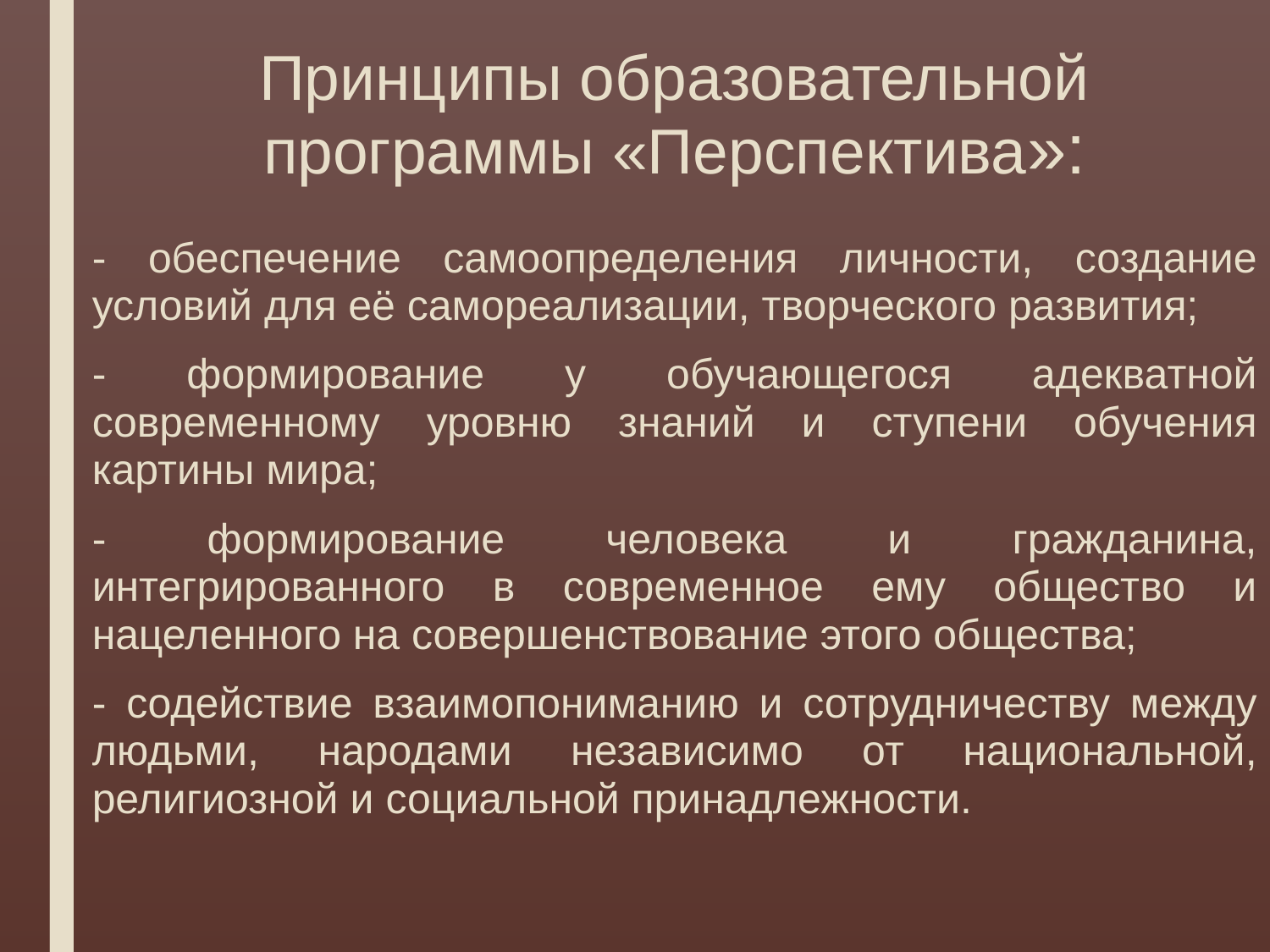

# Принципы образовательной программы «Перспектива»:
- обеспечение самоопределения личности, создание условий для её самореализации, творческого развития;
- формирование у обучающегося адекватной современному уровню знаний и ступени обучения картины мира;
- формирование человека и гражданина, интегрированного в современное ему общество и нацеленного на совершенствование этого общества;
- содействие взаимопониманию и сотрудничеству между людьми, народами независимо от национальной, религиозной и социальной принадлежности.